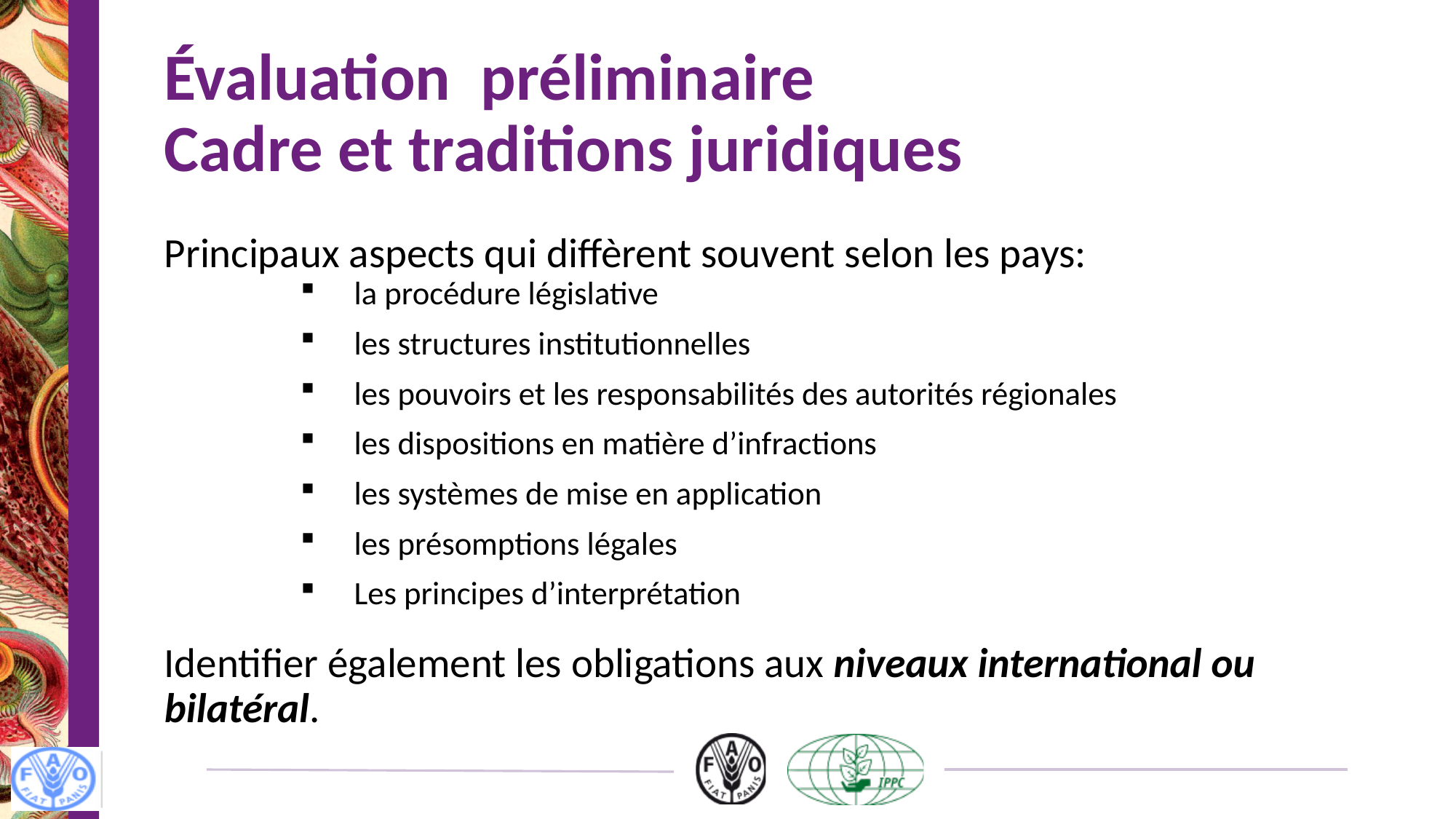

# Évaluation  préliminaire Cadre et traditions juridiques
Principaux aspects qui diffèrent souvent selon les pays:
la procédure législative
les structures institutionnelles
les pouvoirs et les responsabilités des autorités régionales
les dispositions en matière d’infractions
les systèmes de mise en application
les présomptions légales
Les principes d’interprétation
Identifier également les obligations aux niveaux international ou bilatéral.